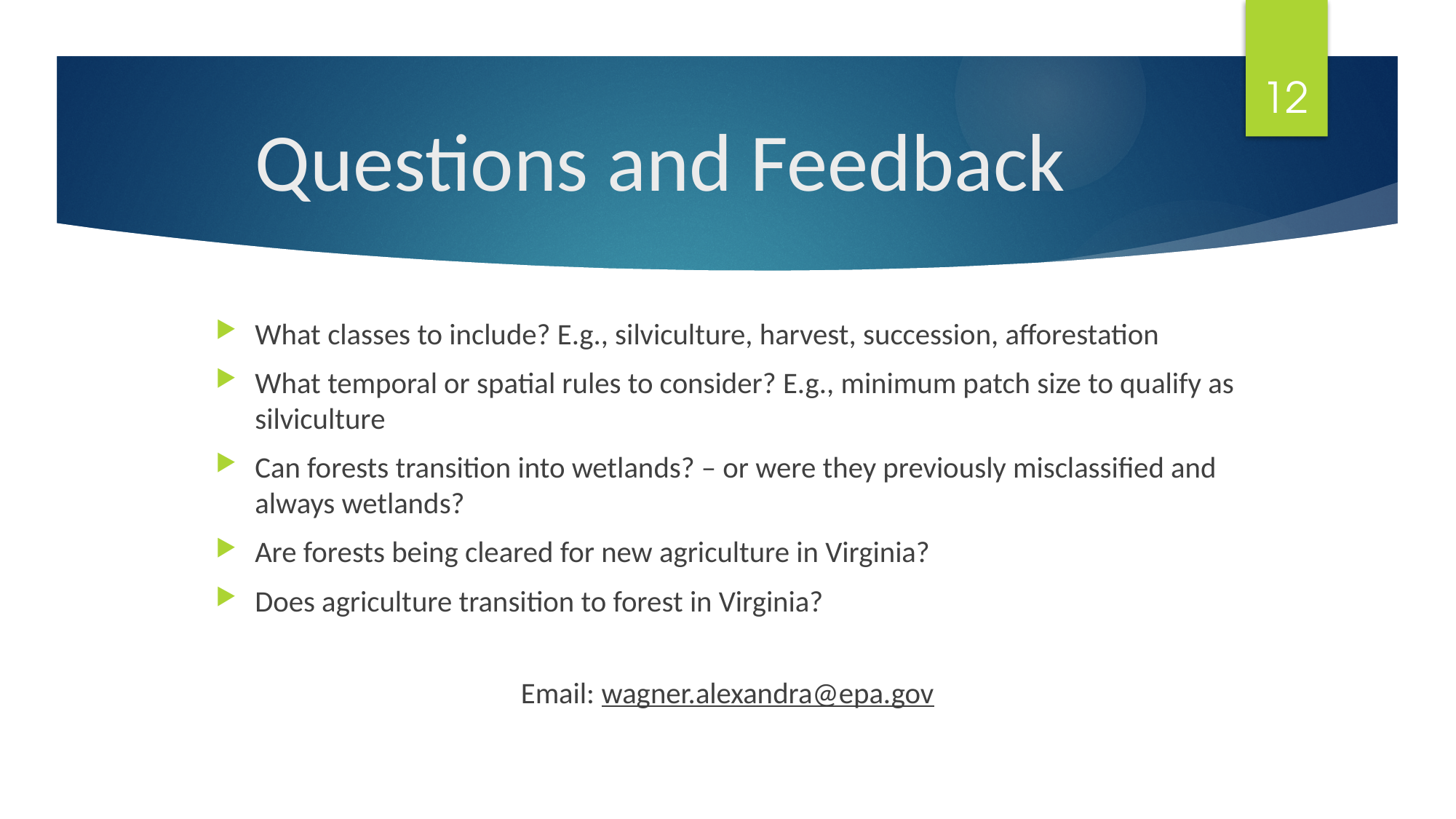

12
# Questions and Feedback
What classes to include? E.g., silviculture, harvest, succession, afforestation
What temporal or spatial rules to consider? E.g., minimum patch size to qualify as silviculture
Can forests transition into wetlands? – or were they previously misclassified and always wetlands?
Are forests being cleared for new agriculture in Virginia?
Does agriculture transition to forest in Virginia?

Email: wagner.alexandra@epa.gov